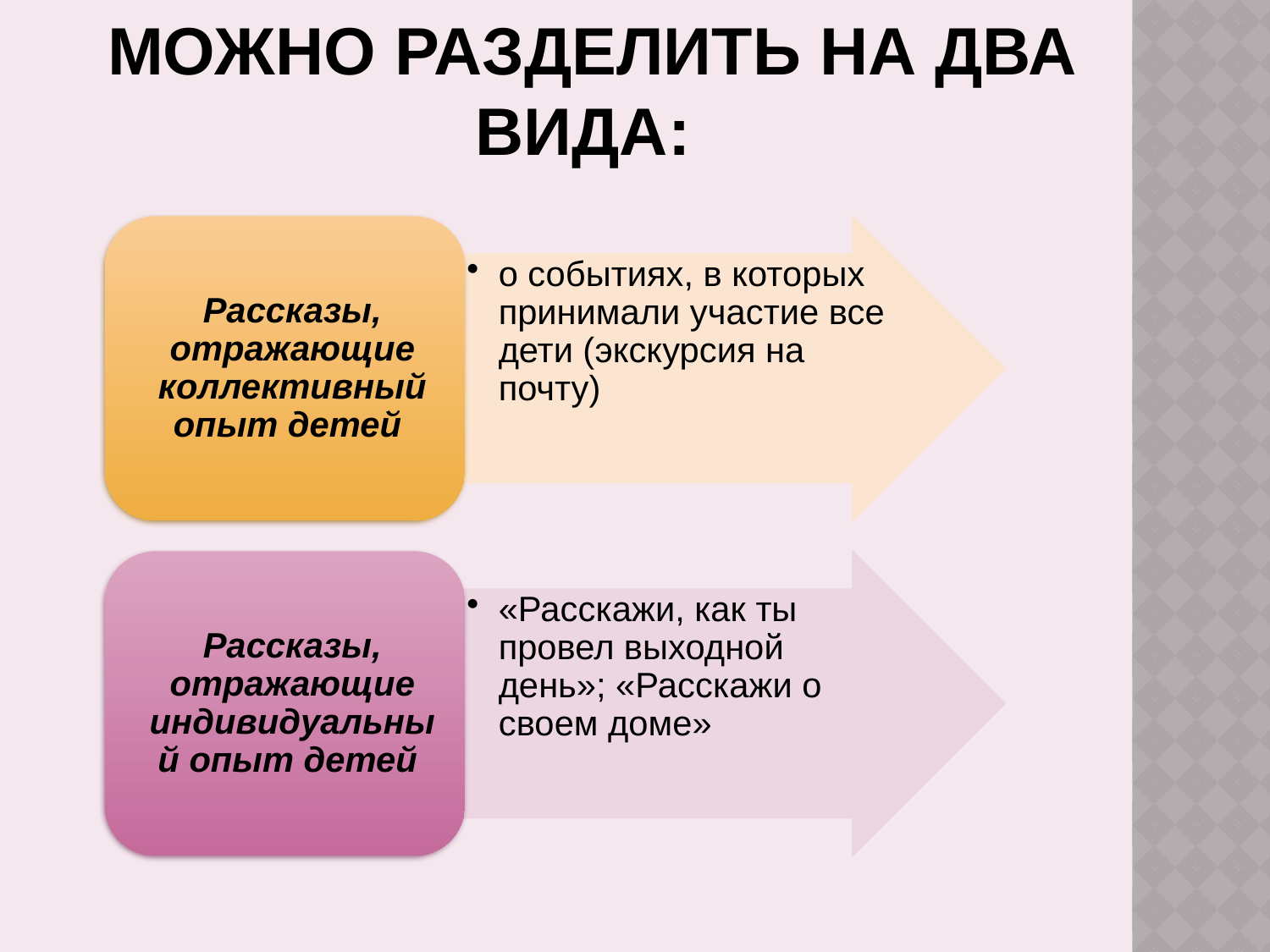

# Рассказы из опыта можно разделить на два вида:
о событиях, в которых принимали участие все дети (экскурсия на почту)
Рассказы, отражающие коллективный опыт детей
«Расскажи, как ты провел выходной день»; «Расскажи о своем доме»
Рассказы, отражающие индивидуальный опыт детей